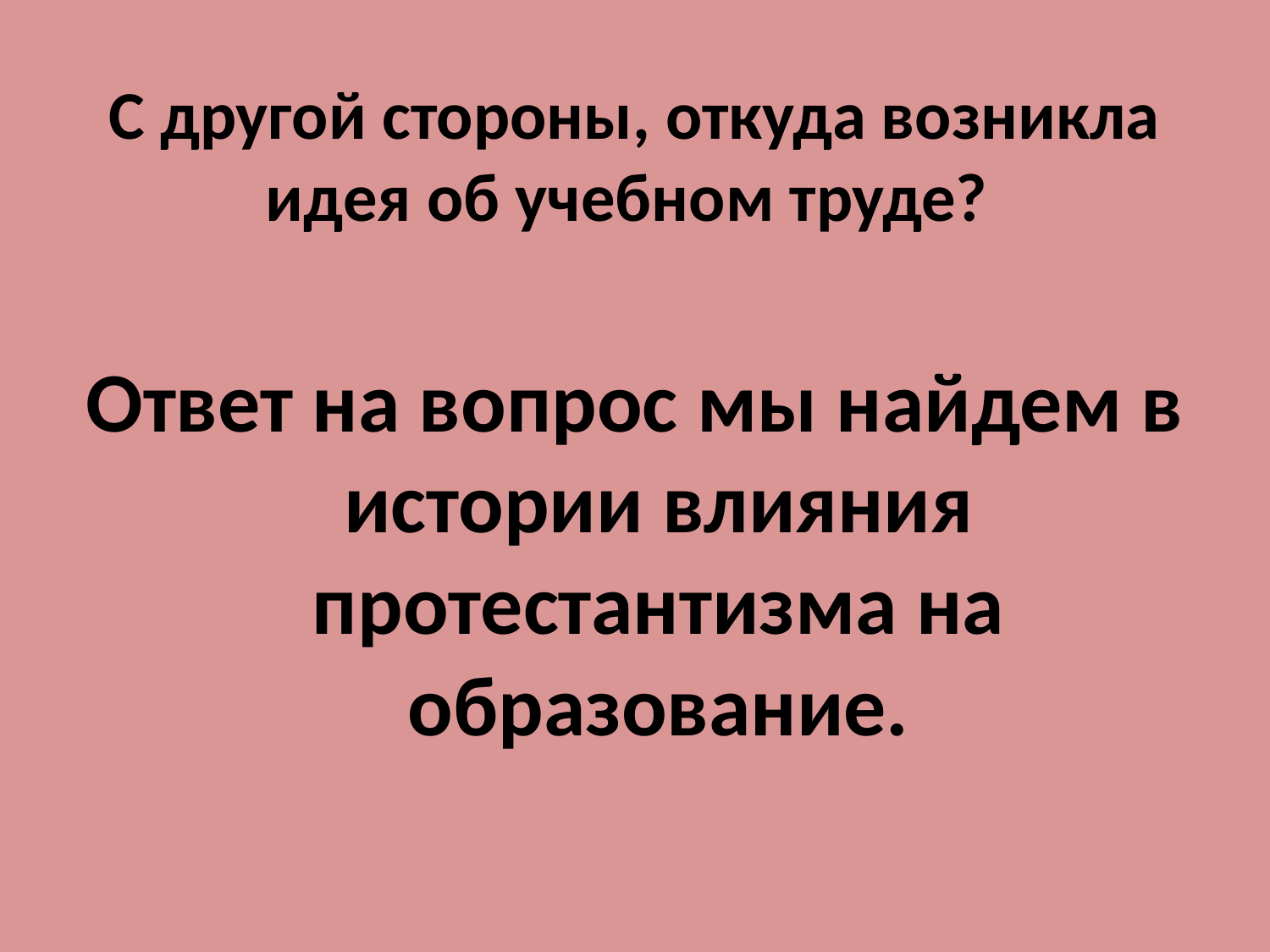

# С другой стороны, откуда возникла идея об учебном труде?

Ответ на вопрос мы найдем в истории влияния протестантизма на образование.